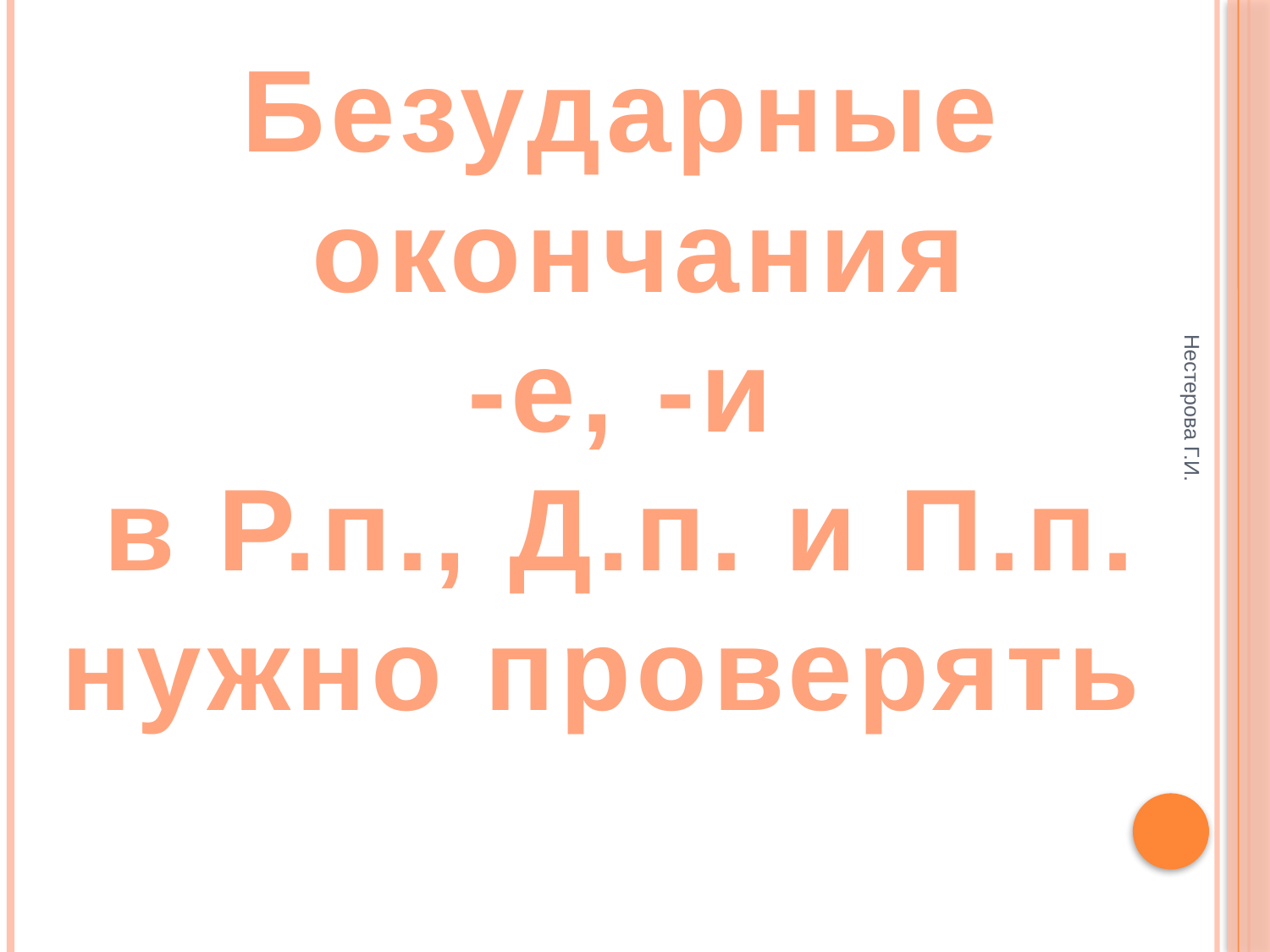

Безударные
 окончания
-е, -и
в Р.п., Д.п. и П.п.
нужно проверять

Нестерова Г.И.